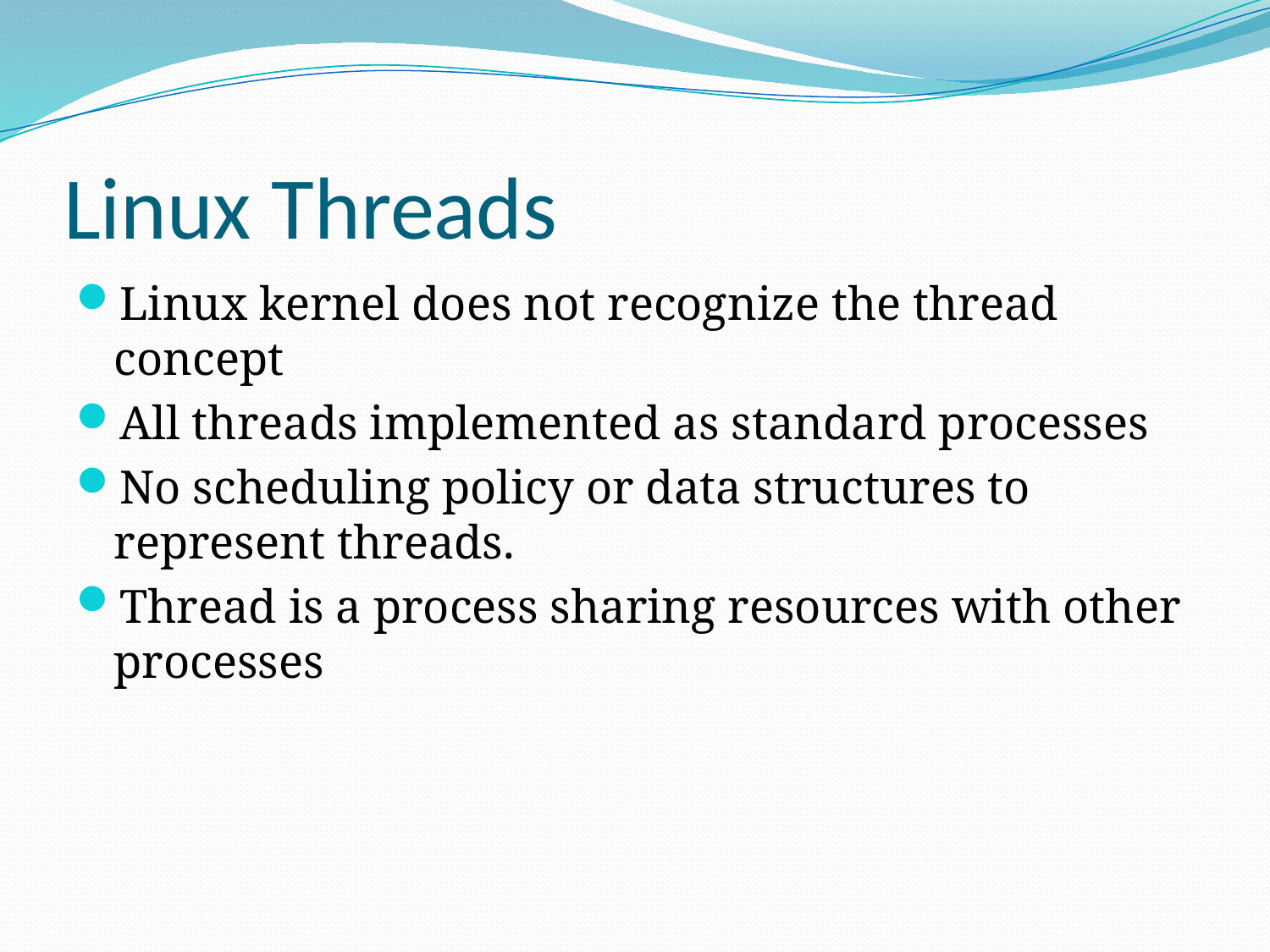

# Linux Threads
Linux kernel does not recognize the thread concept
All threads implemented as standard processes
No scheduling policy or data structures to represent threads.
Thread is a process sharing resources with other processes